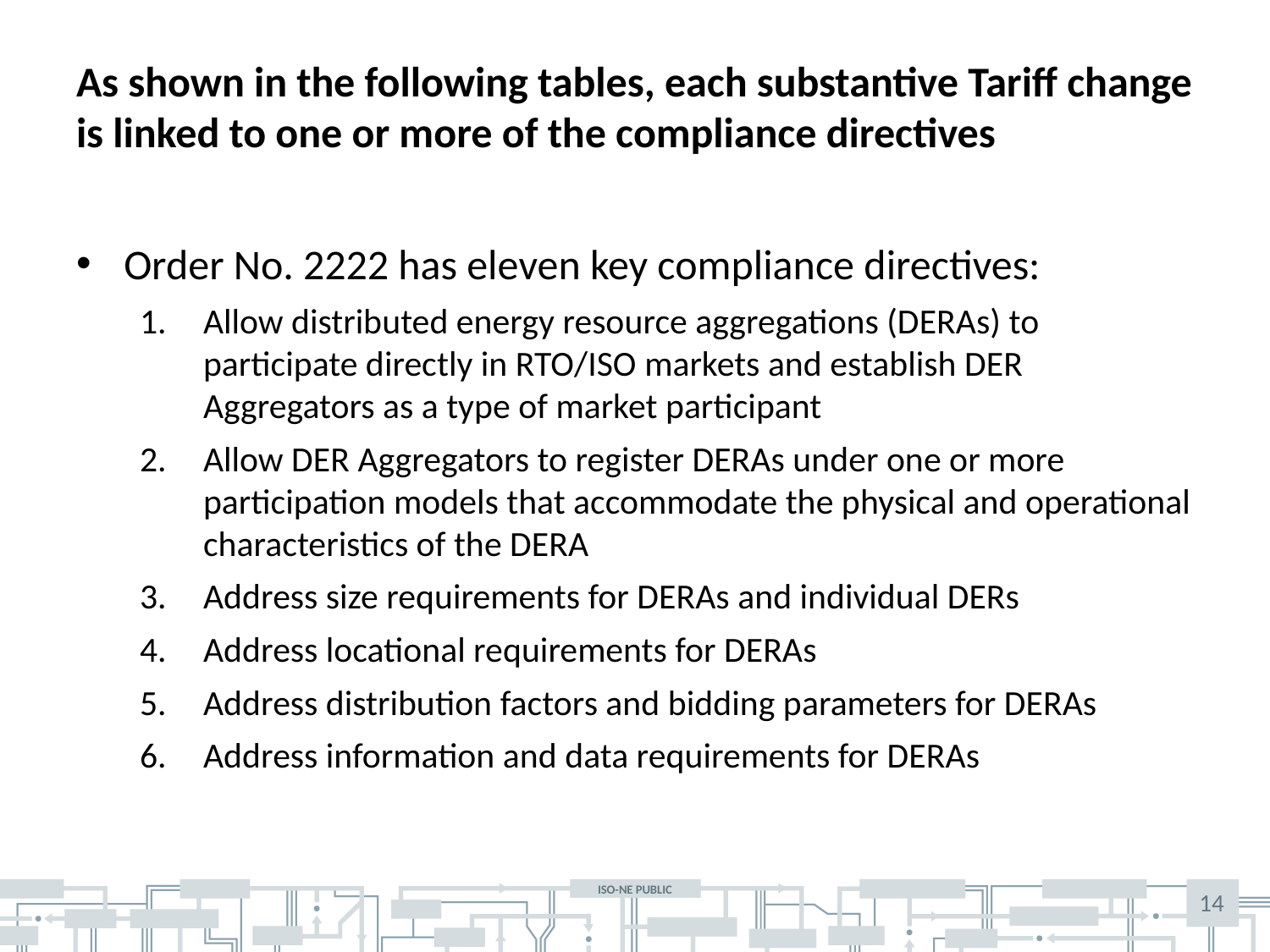

# As shown in the following tables, each substantive Tariff change is linked to one or more of the compliance directives
Order No. 2222 has eleven key compliance directives:
Allow distributed energy resource aggregations (DERAs) to participate directly in RTO/ISO markets and establish DER Aggregators as a type of market participant
Allow DER Aggregators to register DERAs under one or more participation models that accommodate the physical and operational characteristics of the DERA
Address size requirements for DERAs and individual DERs
Address locational requirements for DERAs
Address distribution factors and bidding parameters for DERAs
Address information and data requirements for DERAs

14